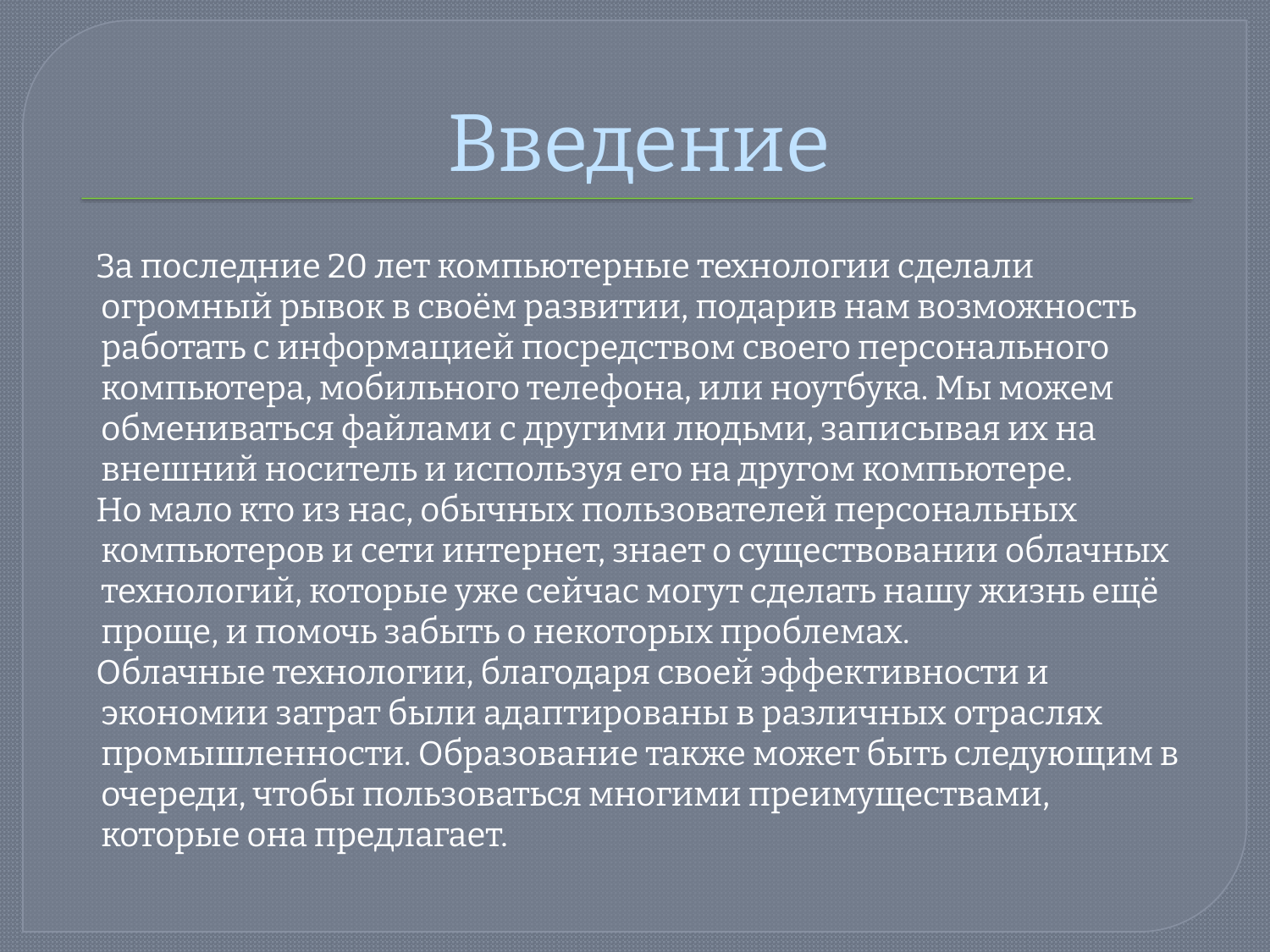

# Введение
     За последние 20 лет компьютерные технологии сделали огромный рывок в своём развитии, подарив нам возможность работать с информацией посредством своего персонального компьютера, мобильного телефона, или ноутбука. Мы можем обмениваться файлами с другими людьми, записывая их на внешний носитель и используя его на другом компьютере.
     Но мало кто из нас, обычных пользователей персональных компьютеров и сети интернет, знает о существовании облачных технологий, которые уже сейчас могут сделать нашу жизнь ещё проще, и помочь забыть о некоторых проблемах.
     Облачные технологии, благодаря своей эффективности и экономии затрат были адаптированы в различных отраслях промышленности. Образование также может быть следующим в очереди, чтобы пользоваться многими преимуществами, которые она предлагает.